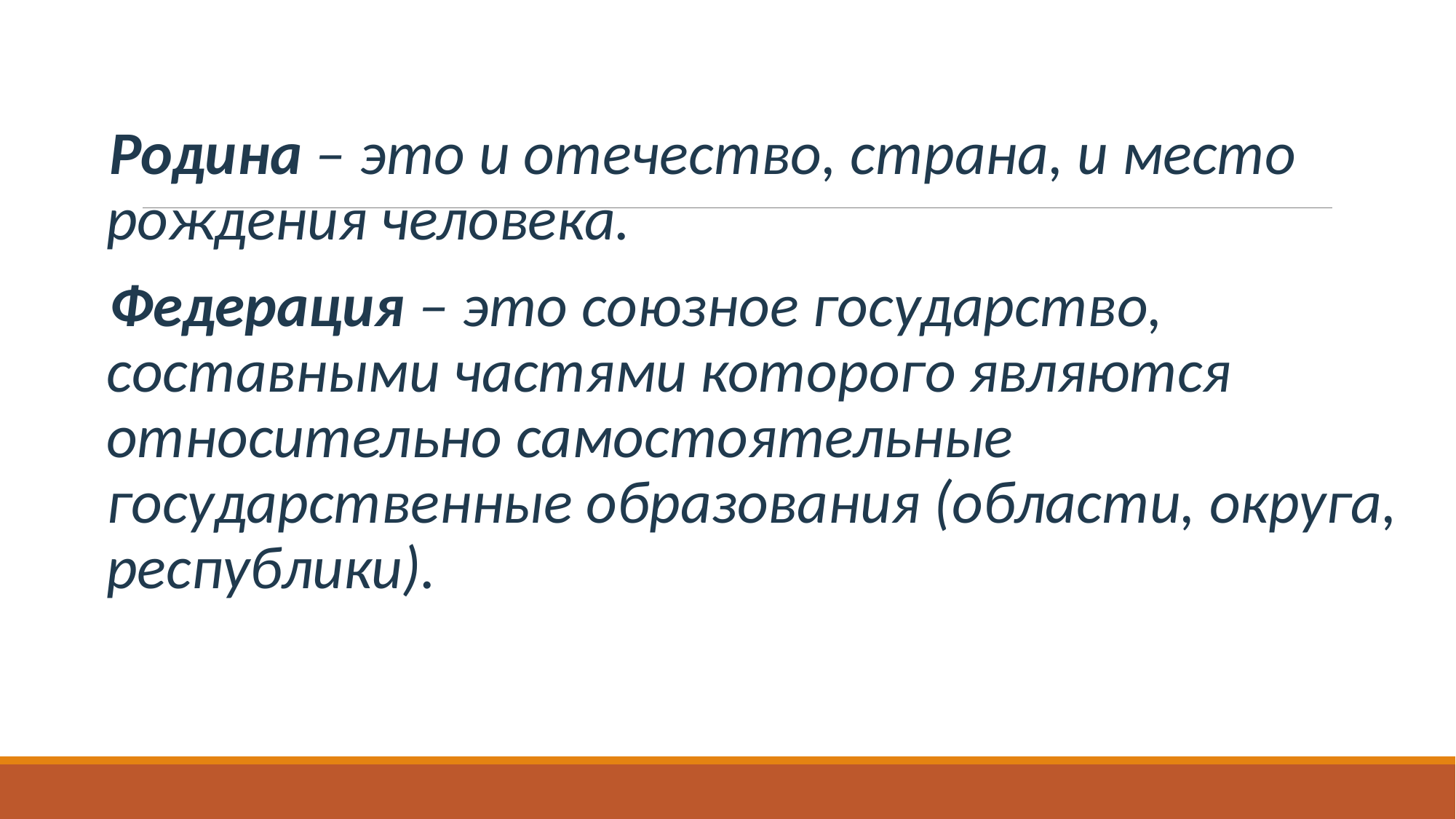

#
Родина – это и отечество, страна, и место рождения человека.
Федерация – это союзное государство, составными частями которого являются относительно самостоятельные государственные образования (области, округа, республики).